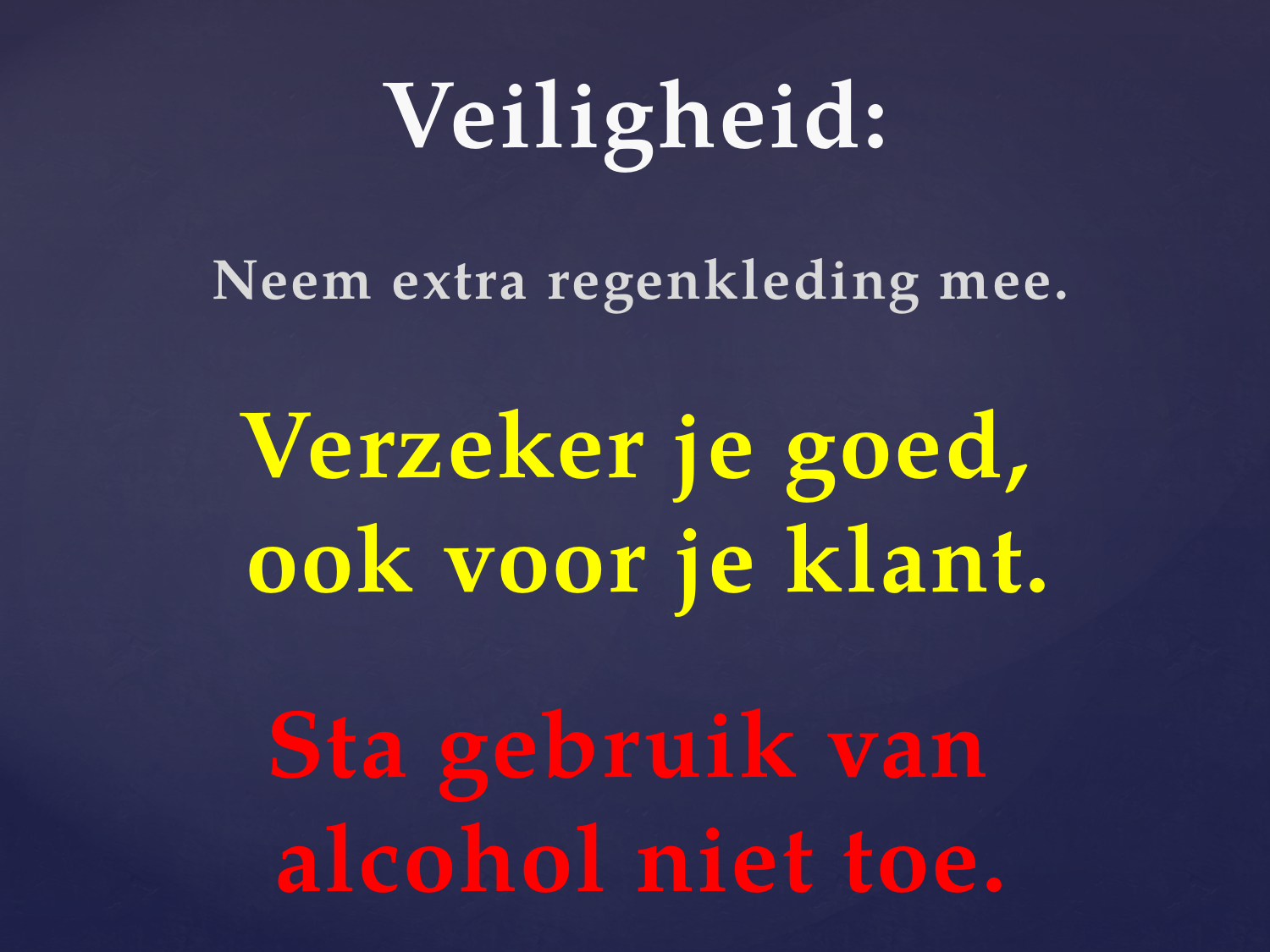

Veiligheid:
Neem extra regenkleding mee.
Verzeker je goed,
 ook voor je klant.
Sta gebruik van
alcohol niet toe.